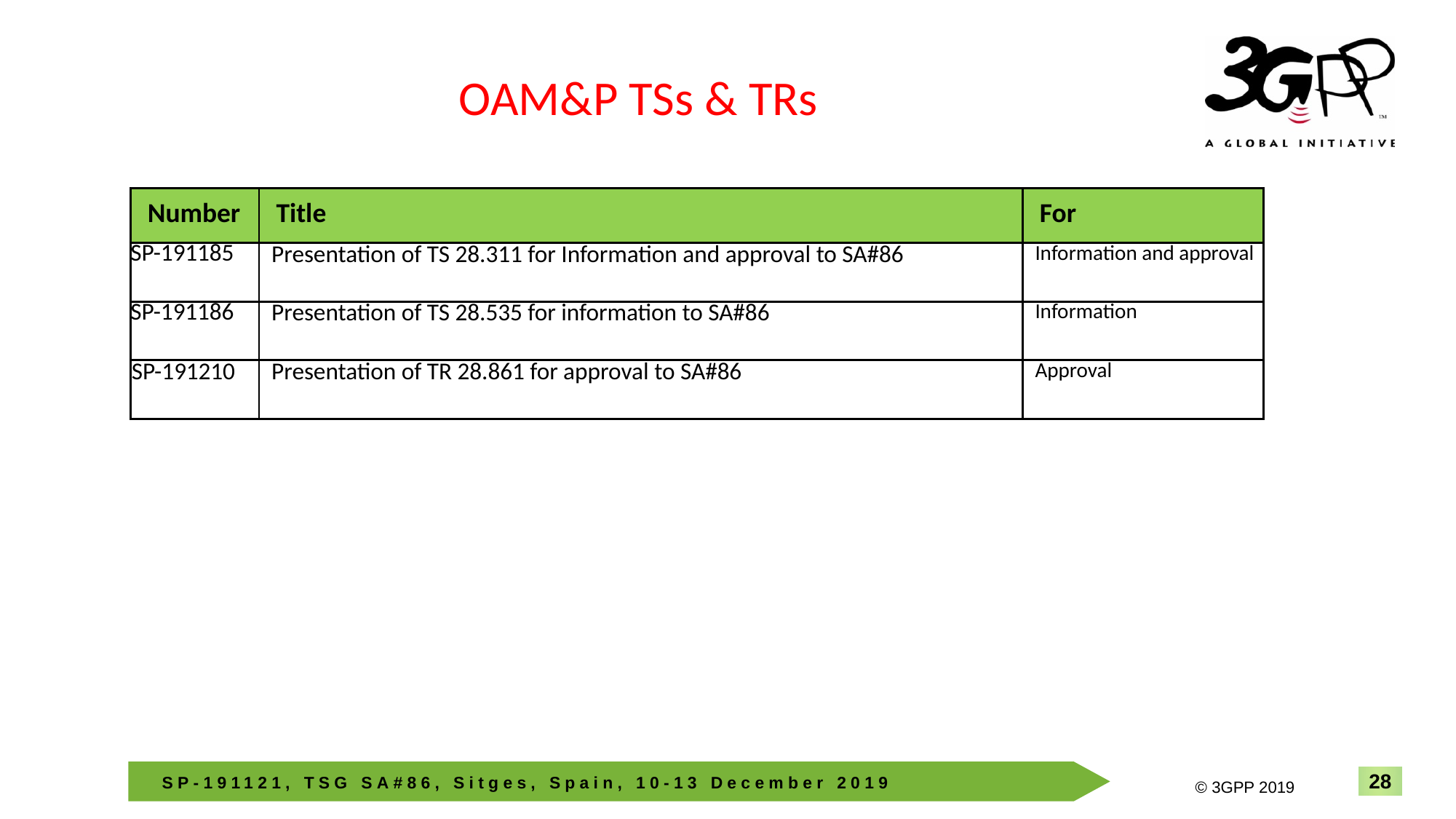

OAM&P TSs & TRs
| Number | Title | For |
| --- | --- | --- |
| SP-191185 | Presentation of TS 28.311 for Information and approval to SA#86 | Information and approval |
| SP-191186 | Presentation of TS 28.535 for information to SA#86 | Information |
| SP-191210 | Presentation of TR 28.861 for approval to SA#86 | Approval |